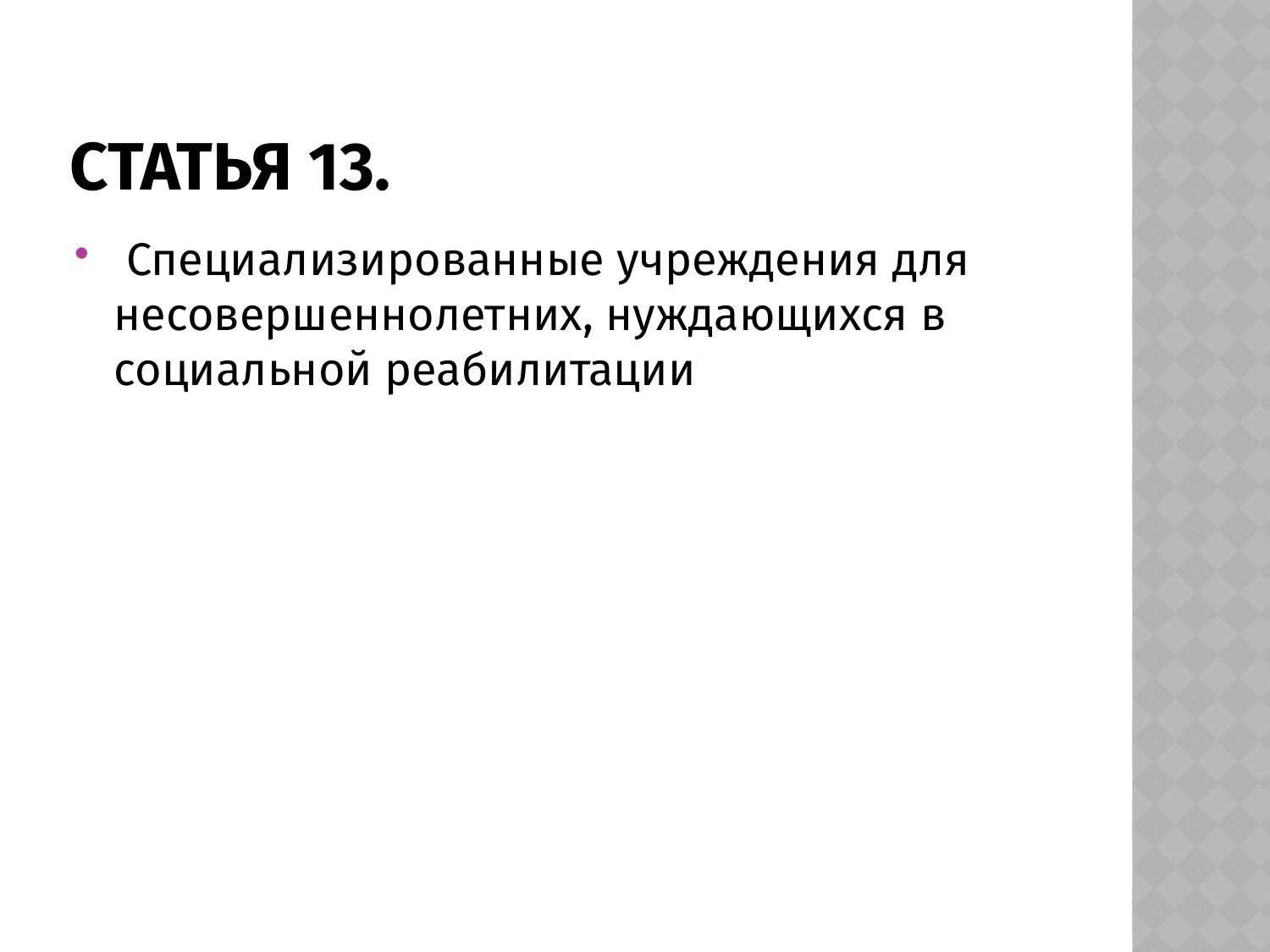

# Статья 13.
 Специализированные учреждения для несовершеннолетних, нуждающихся в социальной реабилитации